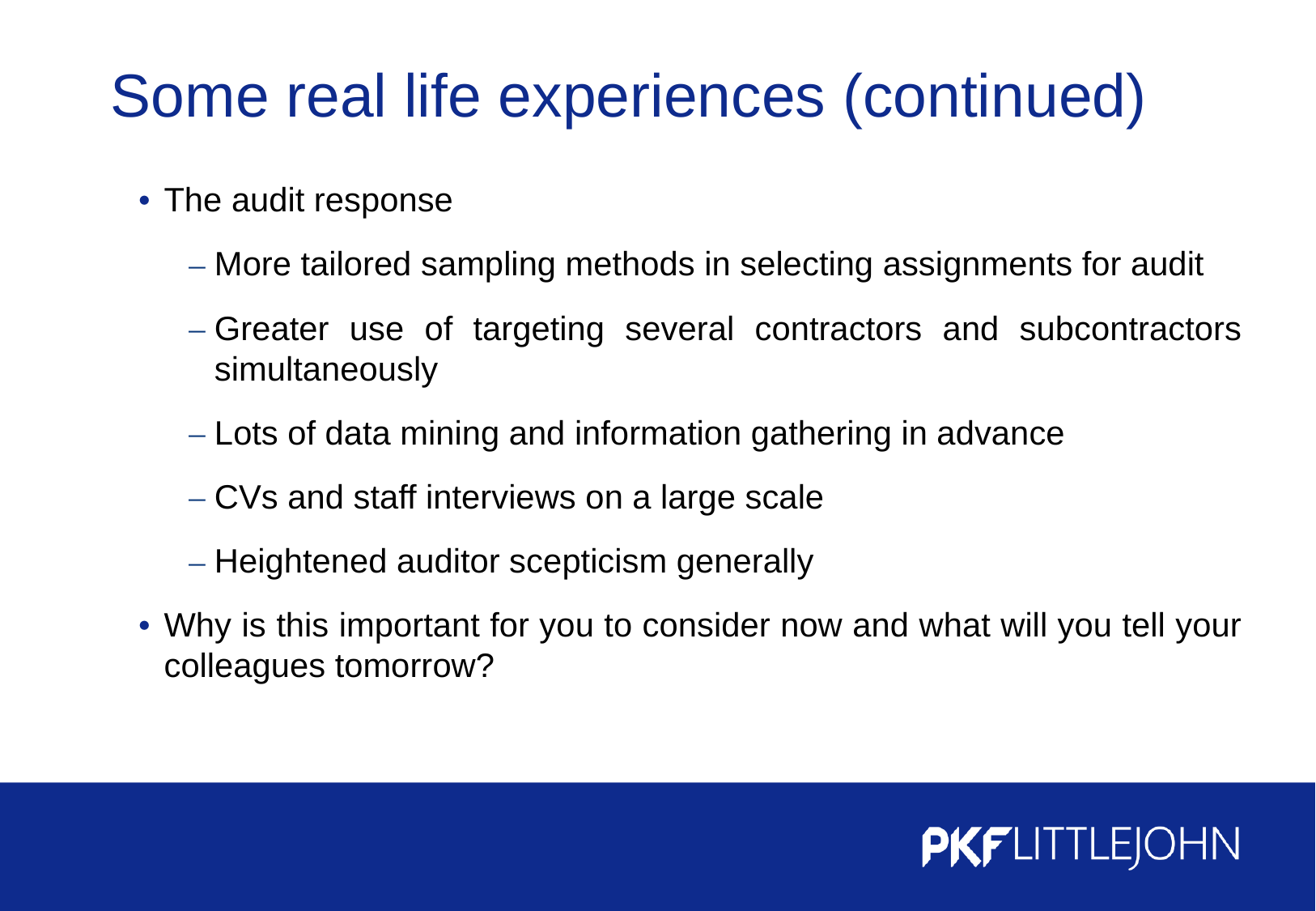

# Some real life experiences (continued)
The audit response
More tailored sampling methods in selecting assignments for audit
Greater use of targeting several contractors and subcontractors simultaneously
Lots of data mining and information gathering in advance
CVs and staff interviews on a large scale
Heightened auditor scepticism generally
Why is this important for you to consider now and what will you tell your colleagues tomorrow?